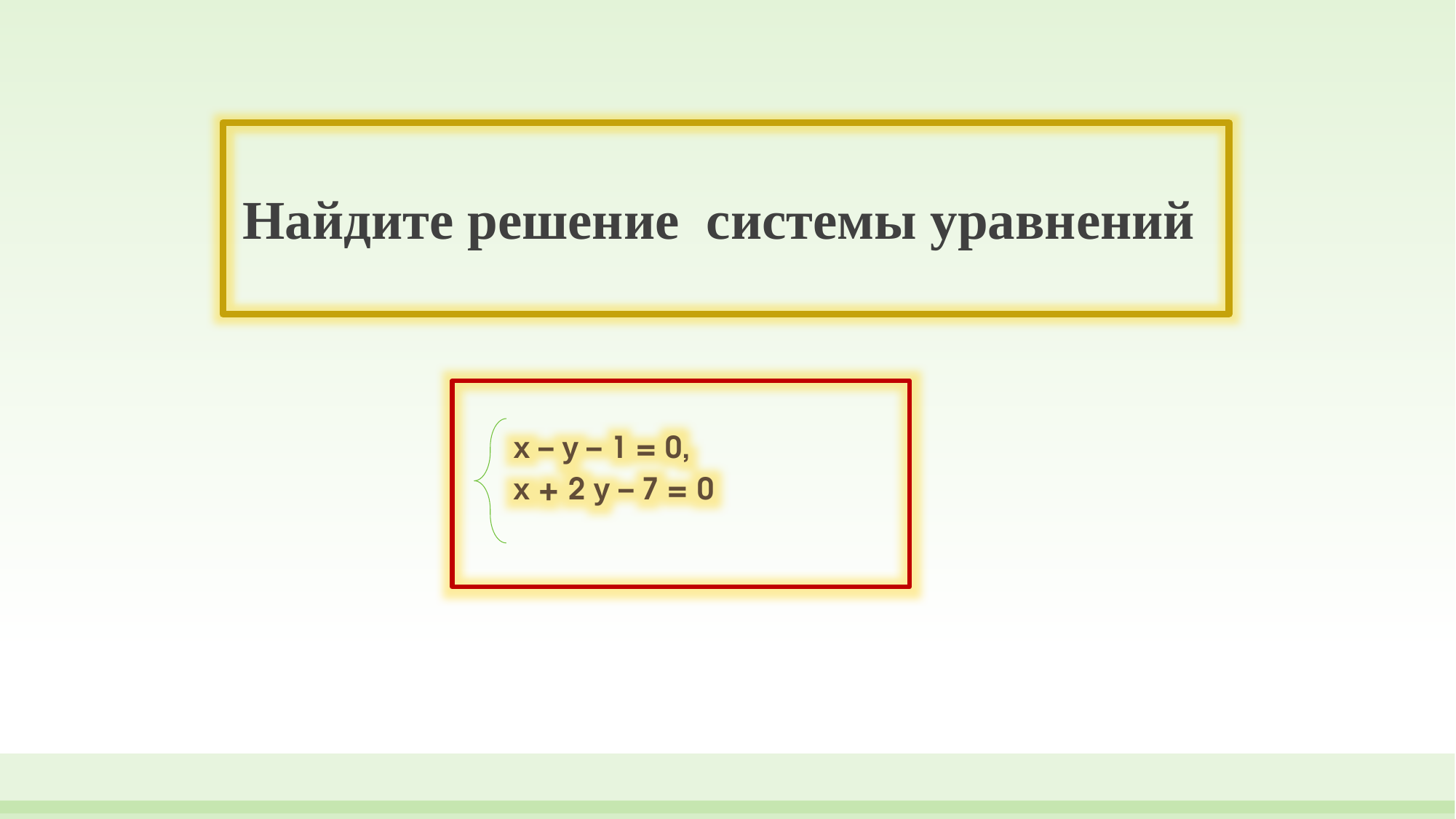

# Найдите решение  системы уравнений

      х – у – 1 = 0,
      х + 2 у – 7 = 0